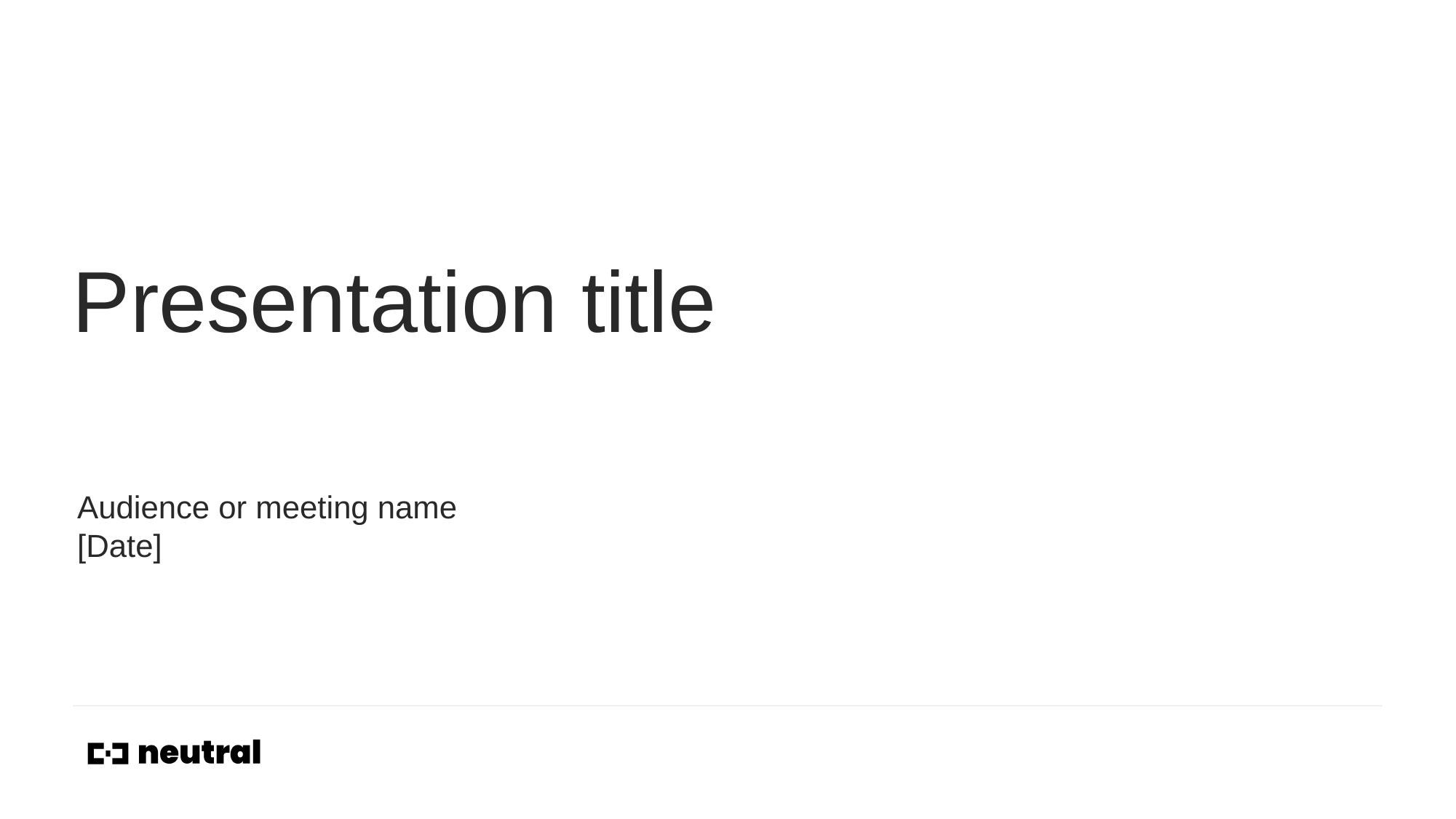

# Presentation title
Audience or meeting name
[Date]